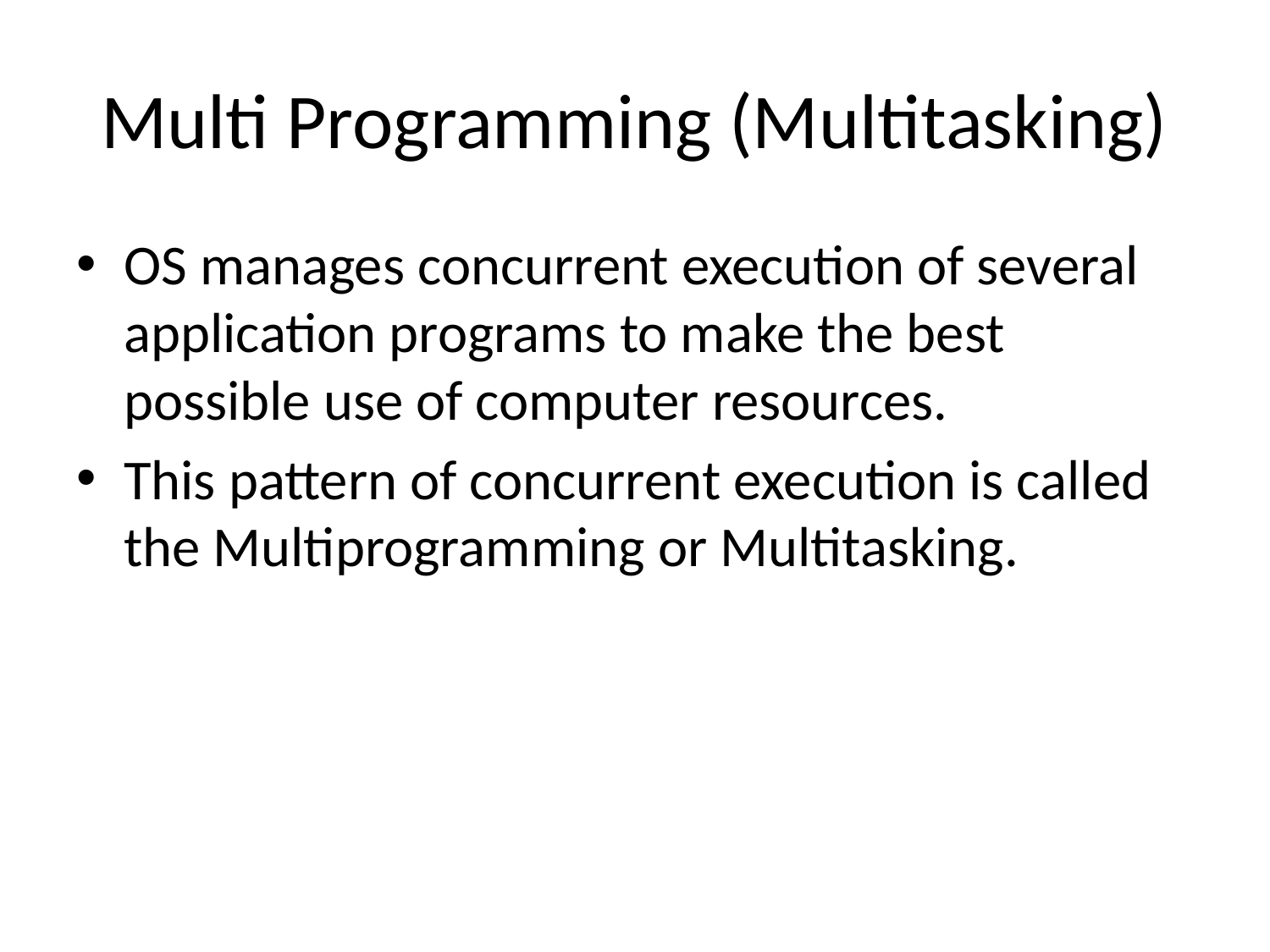

# Multi Programming (Multitasking)
OS manages concurrent execution of several application programs to make the best possible use of computer resources.
This pattern of concurrent execution is called the Multiprogramming or Multitasking.